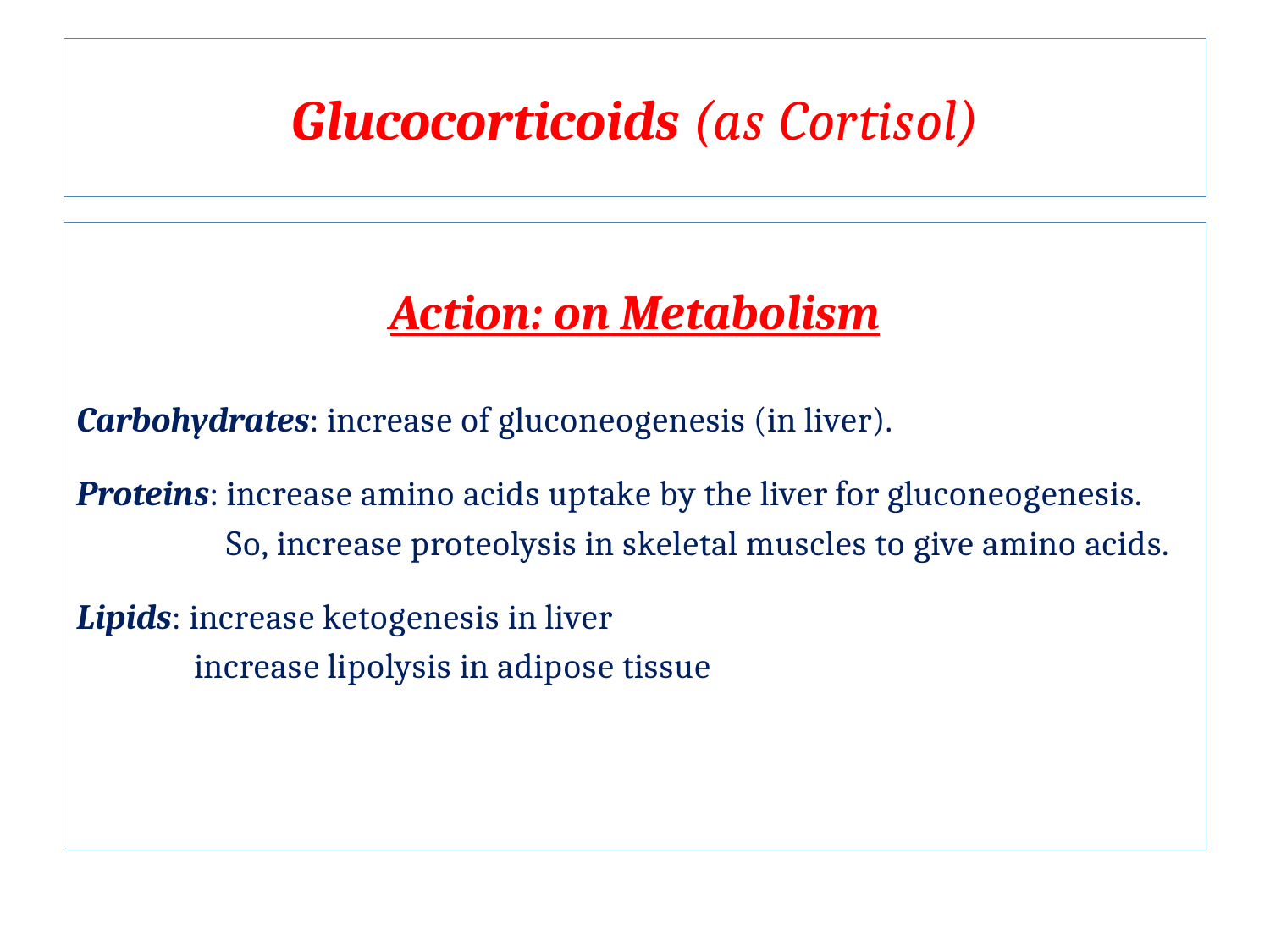

# Glucocorticoids (as Cortisol)

Action: on Metabolism

Carbohydrates: increase of gluconeogenesis (in liver).

Proteins: increase amino acids uptake by the liver for gluconeogenesis.
                   So, increase proteolysis in skeletal muscles to give amino acids.

Lipids: increase ketogenesis in liver
               increase lipolysis in adipose tissue